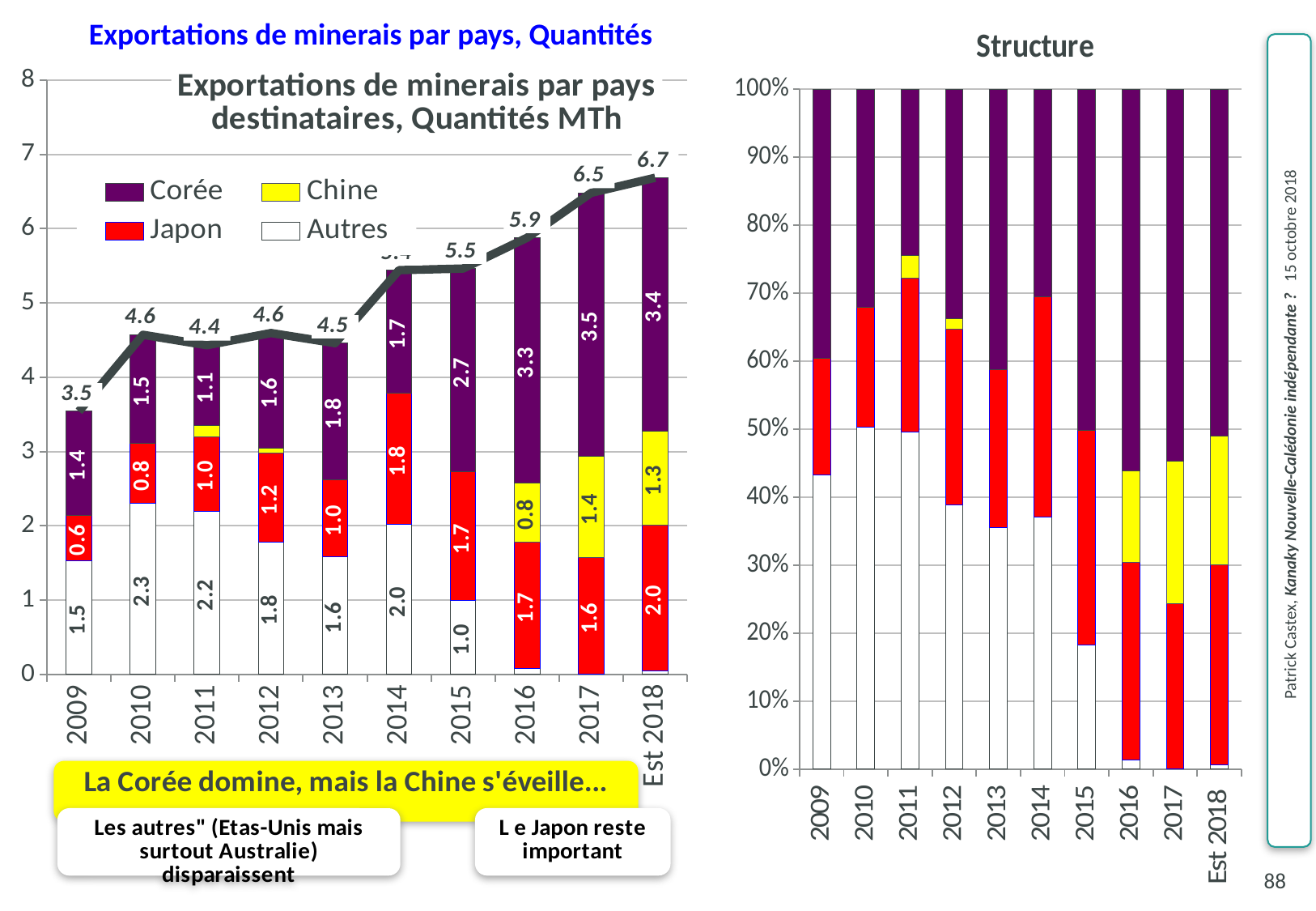

Exportations de minerais par pays, Quantités

### Chart: Structure

| Category | Autres | Japon | Chine | Corée |
|---|---|---|---|---|
| 2009 | 1.533045 | 0.609509 | 0.0 | 1.399641 |
| 2010 | 2.299359 | 0.807166 | 0.0 | 1.465031 |
| 2011 | 2.199043085 | 1.0000023 | 0.14799515 | 1.084186 |
| 2012 | 1.78608236 | 1.189763 | 0.069407 | 1.550217 |
| 2013 | 1.58308 | 1.0371905 | 0.0 | 1.838703 |
| 2014 | 2.015711000000001 | 1.765539 | 0.0 | 1.660583 |
| 2015 | 0.996038 | 1.727713 | 0.0 | 2.739469 |
| 2016 | 0.0789750000000002 | 1.705637 | 0.792892 | 3.300908 |
| 2017 | 0.0 | 1.573468 | 1.361812 | 3.546875827519063 |
| Est 2018 | 0.0453356932173363 | 1.967407153590443 | 1.259396663451123 | 3.413281408207335 |

### Chart: Exportations de minerais par pays destinataires, Quantités MTh

| Category | Autres | Japon | Chine | Corée | Total |  |
|---|---|---|---|---|---|---|
| 2009 | 1.533045 | 0.609509 | 0.0 | 1.399641 | 3.542195 | None |
| 2010 | 2.299359 | 0.807166 | 0.0 | 1.465031 | 4.571556 | None |
| 2011 | 2.199043085 | 1.0000023 | 0.14799515 | 1.084186 | 4.431226535 | None |
| 2012 | 1.78608236 | 1.189763 | 0.069407 | 1.550217 | 4.59546936 | None |
| 2013 | 1.58308 | 1.0371905 | 0.0 | 1.838703 | 4.4589735 | None |
| 2014 | 2.015711000000001 | 1.765539 | 0.0 | 1.660583 | 5.441833 | None |
| 2015 | 0.996038 | 1.727713 | 0.0 | 2.739469 | 5.46322 | None |
| 2016 | 0.0789750000000002 | 1.705637 | 0.792892 | 3.300908 | 5.878412 | None |
| 2017 | 0.0 | 1.573468 | 1.361812 | 3.546875827519063 | 6.482155827519064 | None |
| Est 2018 | 0.0453356932173363 | 1.967407153590443 | 1.259396663451123 | 3.413281408207335 | 6.685420918466236 | 6.685420918466236 |